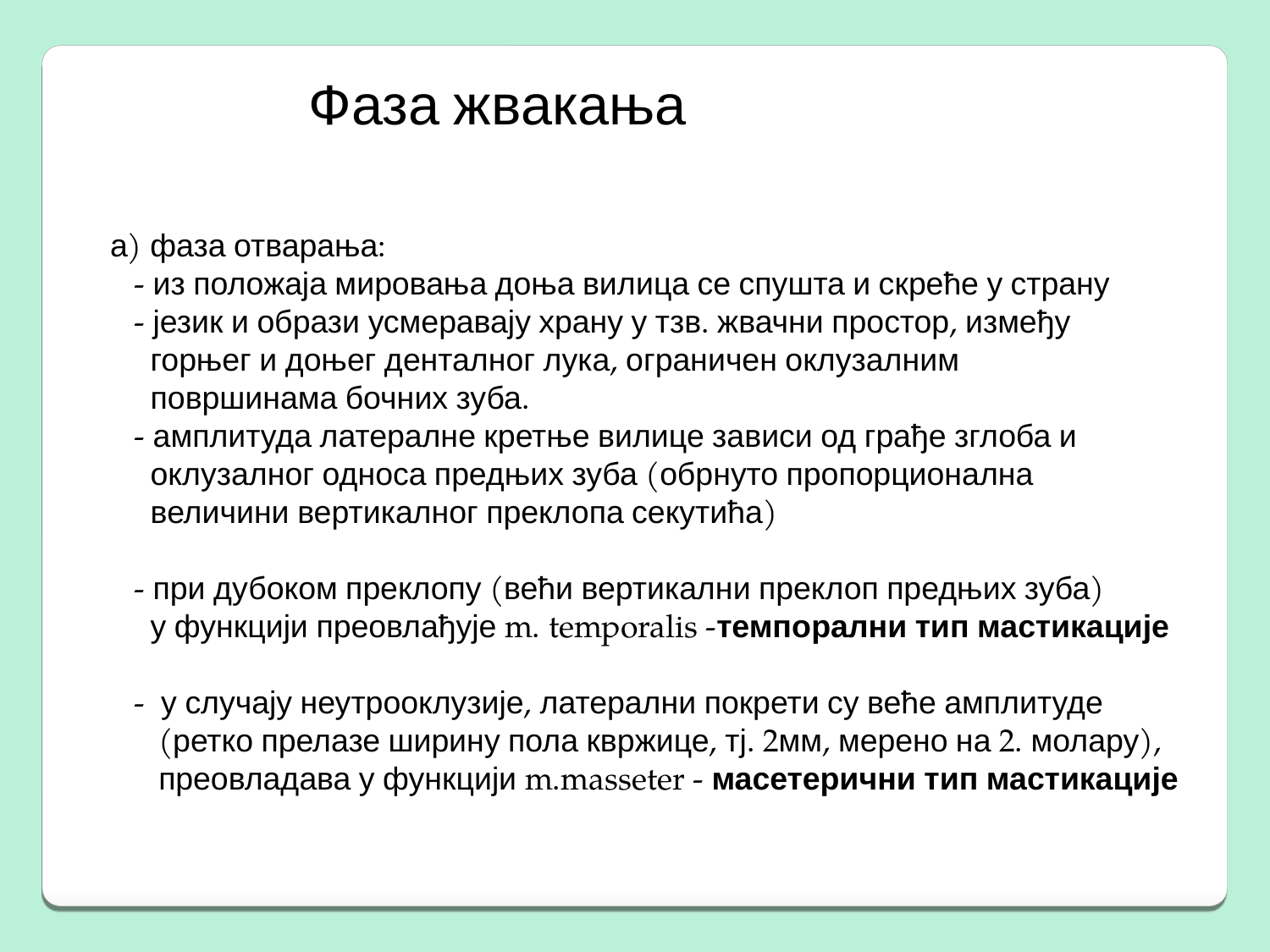

Фаза жвакања

     а) фаза отварања:
        - из положаја мировања доња вилица се спушта и скреће у страну
        - језик и образи усмеравају храну у тзв. жвачни простор, између
          горњег и доњег денталног лука, ограничен оклузалним
          површинама бочних зуба.
        - амплитуда латералне кретње вилице зависи од грађе зглоба и
          оклузалног односа предњих зуба (обрнуто пропорционална
          величини вертикалног преклопа секутића)

        - при дубоком преклопу (већи вертикални преклоп предњих зуба)
          у функцији преовлађује m. temporalis -темпорални тип мастикације

        -  у случају неутрооклузије, латерални покрети су веће амплитуде
           (ретко прелазе ширину пола квржице, тј. 2мм, мерено на 2. молару),
           преовладава у функцији m.masseter - масетерични тип мастикације